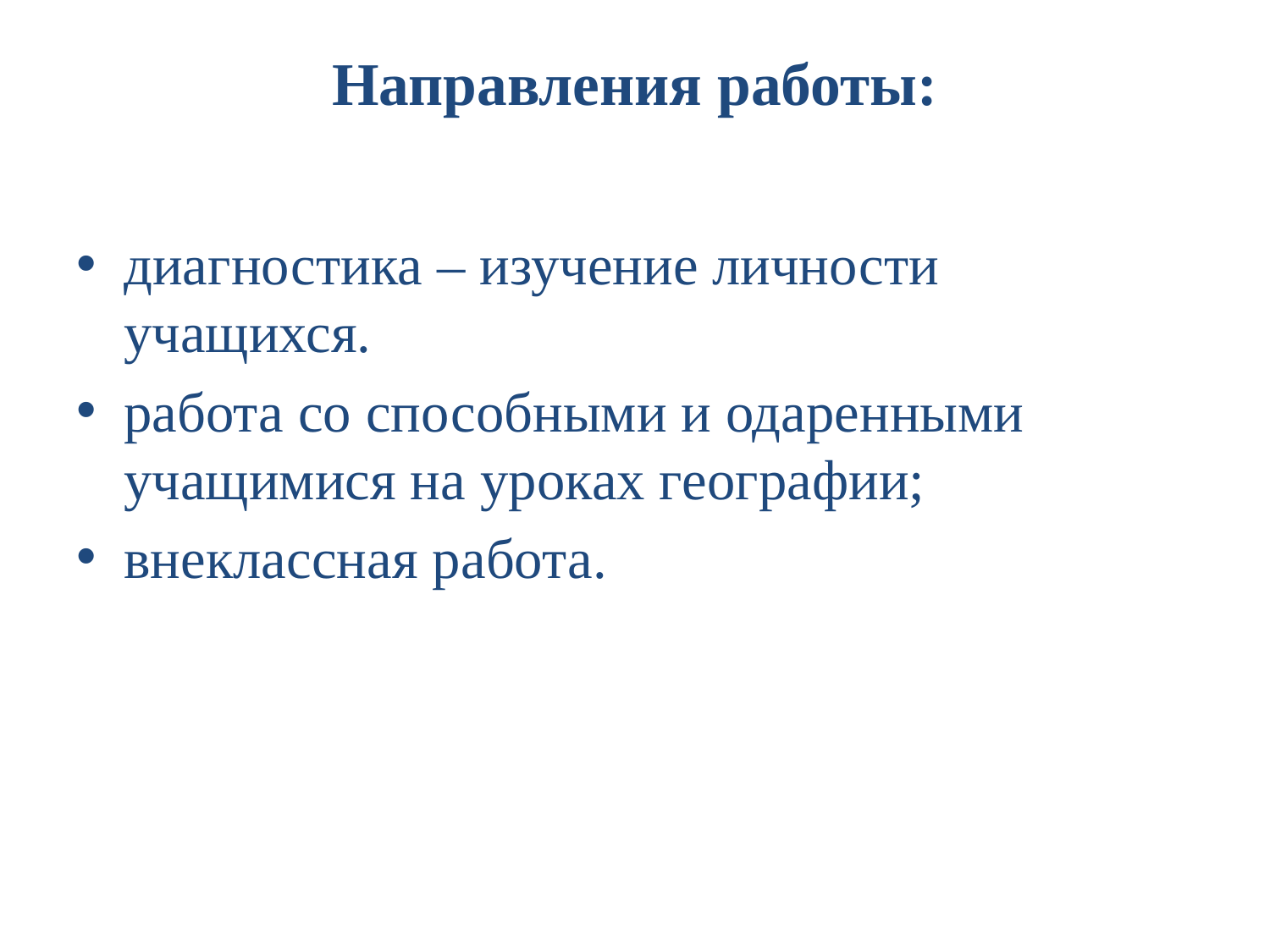

# Направления работы:
диагностика – изучение личности учащихся.
работа со способными и одаренными учащимися на уроках географии;
внеклассная работа.